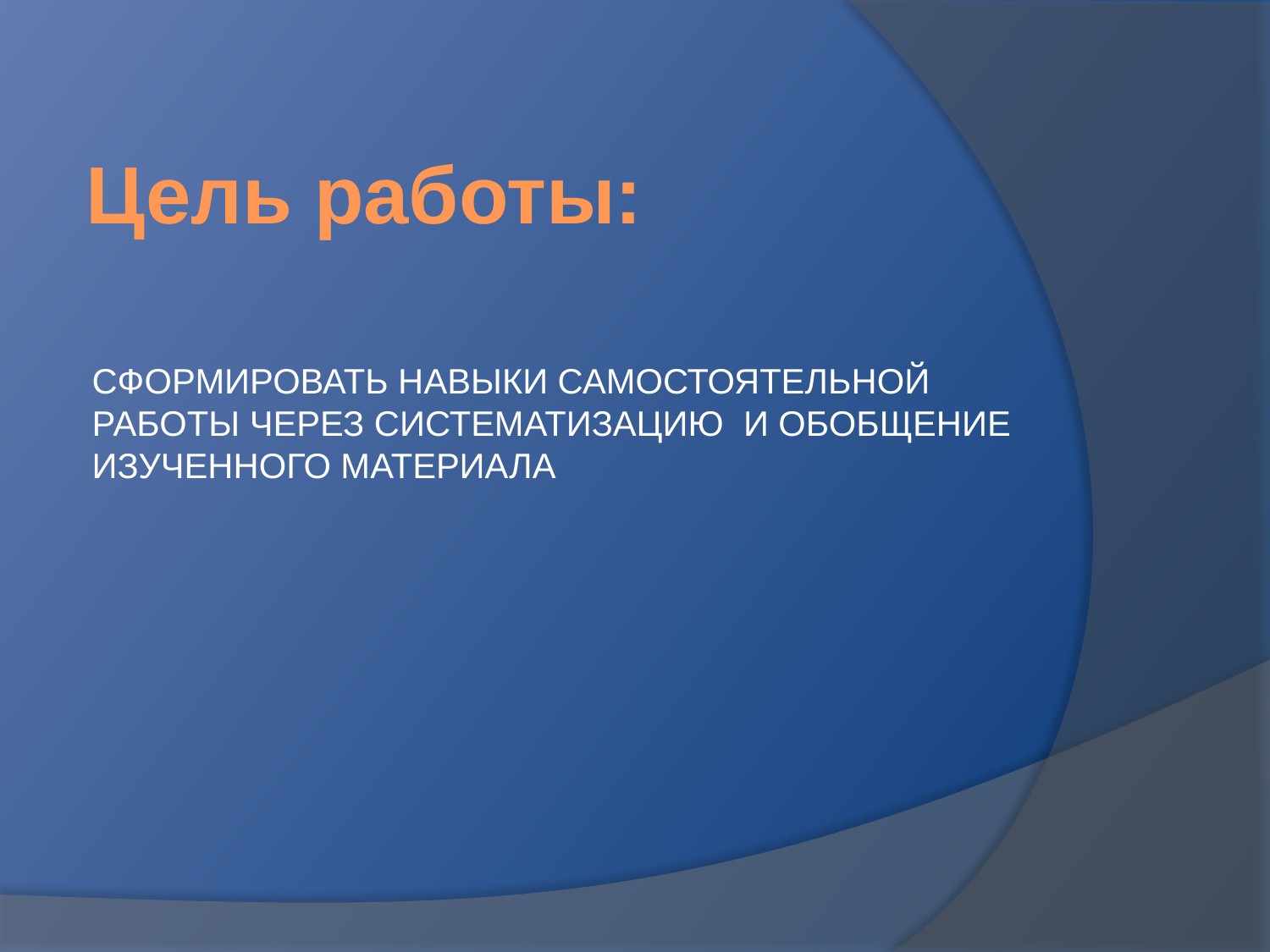

# Цель работы:
СФОРМИРОВАТЬ НАВЫКИ САМОСТОЯТЕЛЬНОЙ РАБОТЫ ЧЕРЕЗ СИСТЕМАТИЗАЦИЮ  И ОБОБЩЕНИЕ  ИЗУЧЕННОГО МАТЕРИАЛА